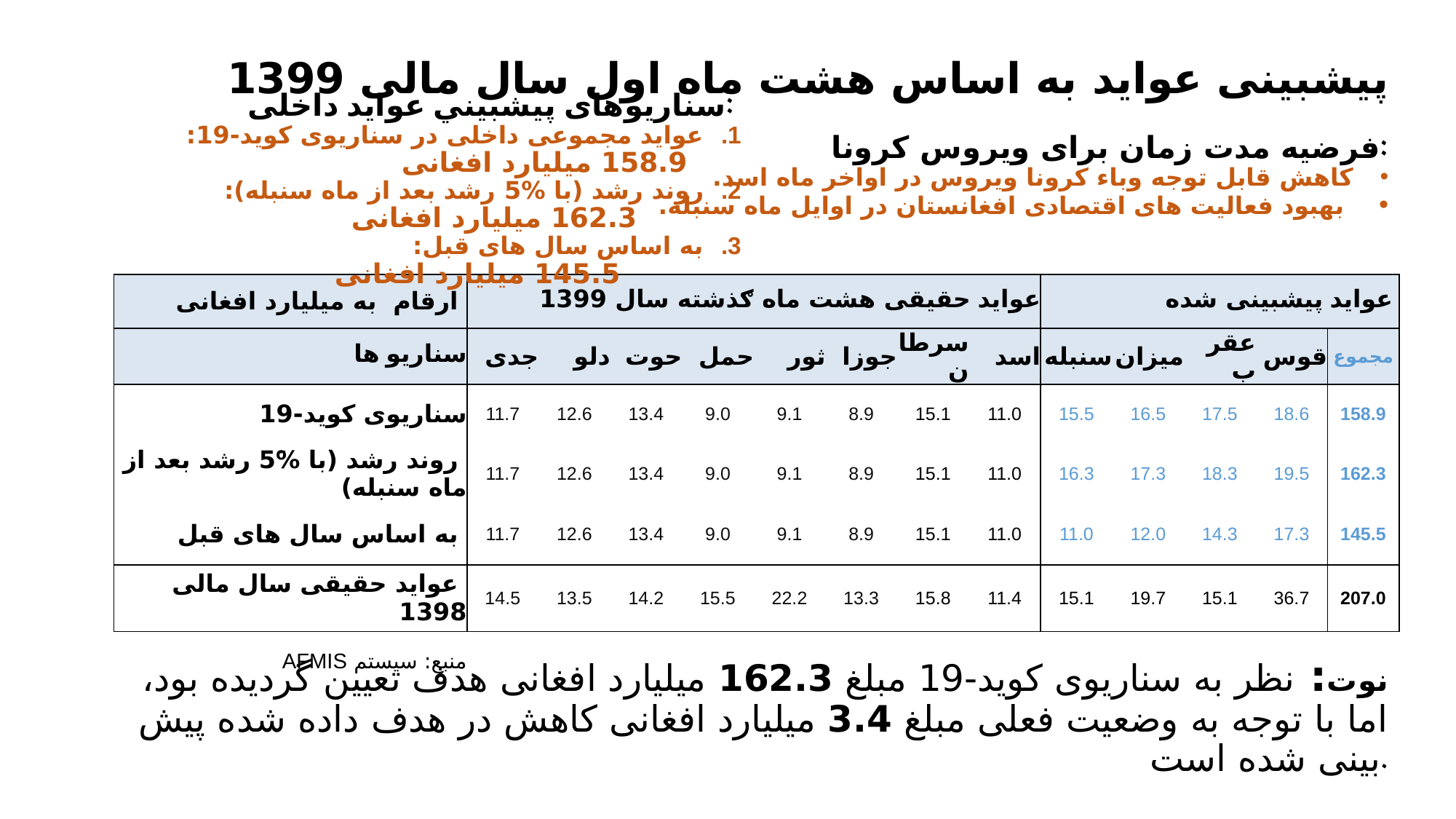

پیشبینی عواید به اساس هشت ماه اول سال مالی 1399

فرضیه مدت زمان برای ویروس کرونا:
کاهش قابل توجه وباء کرونا ویروس در اواخر ماه اسد.
 بهبود فعالیت های اقتصادی افغانستان در اوایل ماه سنبله.

سناریوهای پیشبیني عواید داخلی:
عواید مجموعی داخلی در سناریوی کوید-19:          158.9 میلیارد افغانی
روند رشد (با %5 رشد بعد از ماه سنبله):                    162.3 میلیارد افغانی
به اساس سال های قبل:                                             145.5 میلیارد افغانی
| ارقام به میلیارد افغانی | عواید حقیقی هشت ماه ګذشته سال 1399 |  |  |  |  |  |  |  | عواید پیشبینی شده |  |  |  |  |
| --- | --- | --- | --- | --- | --- | --- | --- | --- | --- | --- | --- | --- | --- |
| سناریو ها | جدی | دلو | حوت | حمل | ثور | جوزا | سرطان | اسد | سنبله | میزان | عقرب | قوس | مجموع |
| سناریوی کوید-19 | 11.7 | 12.6 | 13.4 | 9.0 | 9.1 | 8.9 | 15.1 | 11.0 | 15.5 | 16.5 | 17.5 | 18.6 | 158.9 |
| روند رشد (با %َ5 رشد بعد از ماه سنبله) | 11.7 | 12.6 | 13.4 | 9.0 | 9.1 | 8.9 | 15.1 | 11.0 | 16.3 | 17.3 | 18.3 | 19.5 | 162.3 |
| به اساس سال های قبل | 11.7 | 12.6 | 13.4 | 9.0 | 9.1 | 8.9 | 15.1 | 11.0 | 11.0 | 12.0 | 14.3 | 17.3 | 145.5 |
| عواید حقیقی سال مالی 1398 | 14.5 | 13.5 | 14.2 | 15.5 | 22.2 | 13.3 | 15.8 | 11.4 | 15.1 | 19.7 | 15.1 | 36.7 | 207.0 |
| منبع: سیستم AFMIS |  |  |  |  |  |  |  |  |  |  |  |  |  |
نوت: نظر به سناریوی کوید-19 مبلغ 162.3 میلیارد افغانی هدف تعیین گردیده بود، اما با توجه به وضعیت فعلی مبلغ 3.4 میلیارد افغانی کاهش در هدف داده شده پیش بینی شده است.